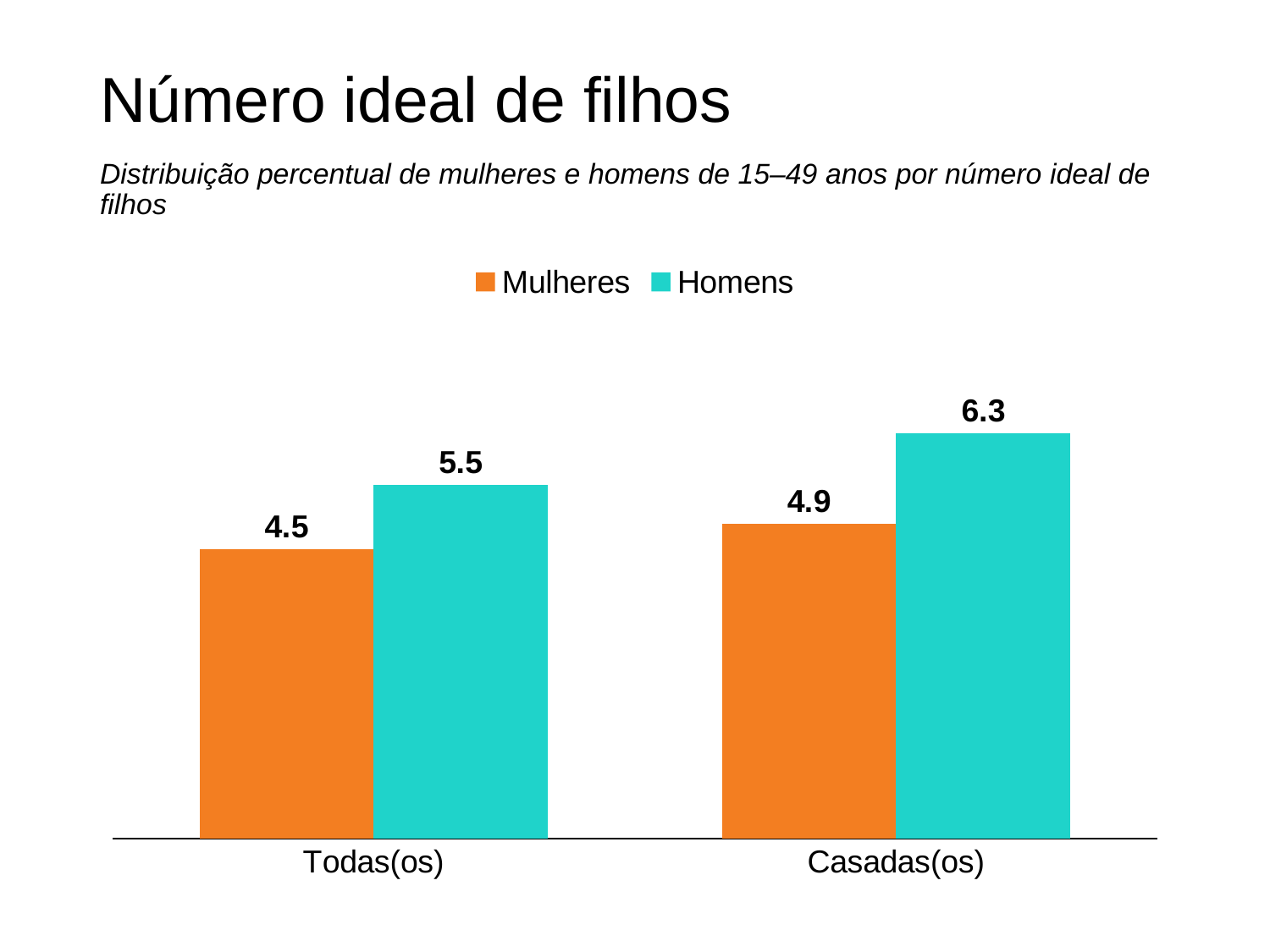

# Número ideal de filhos
Distribuição percentual de mulheres e homens de 15–49 anos por número ideal de filhos

### Chart

| Category | Mulheres | Homens |
|---|---|---|
| Todas(os) | 4.5 | 5.5 |
| Casadas(os) | 4.9 | 6.3 |